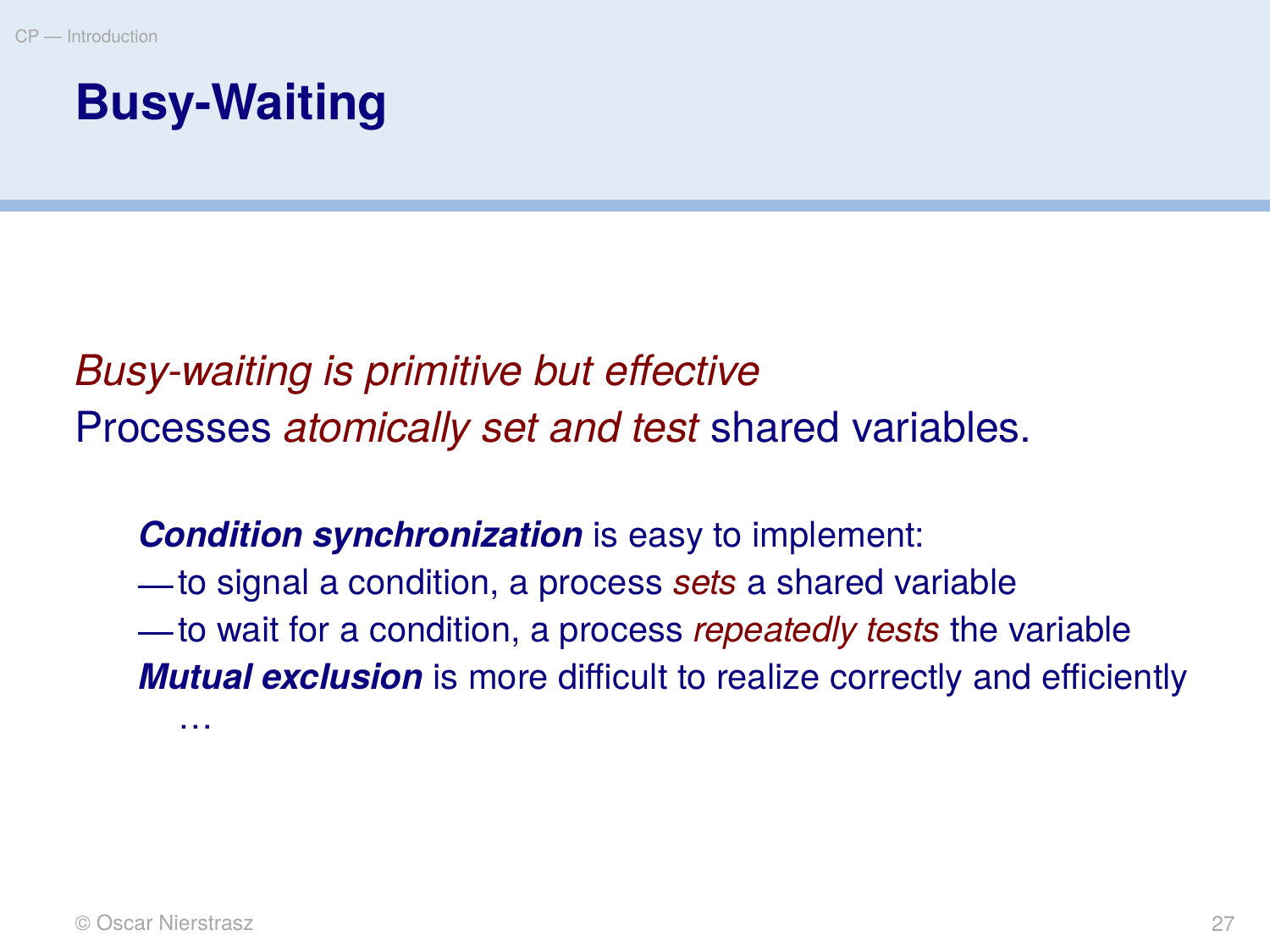

CP — Introduction
# Busy-Waiting
Busy-waiting is primitive but effective
Processes atomically set and test shared variables.

Condition synchronization is easy to implement:
to signal a condition, a process sets a shared variable
to wait for a condition, a process repeatedly tests the variable
Mutual exclusion is more difficult to realize correctly and efficiently …
© Oscar Nierstrasz
27